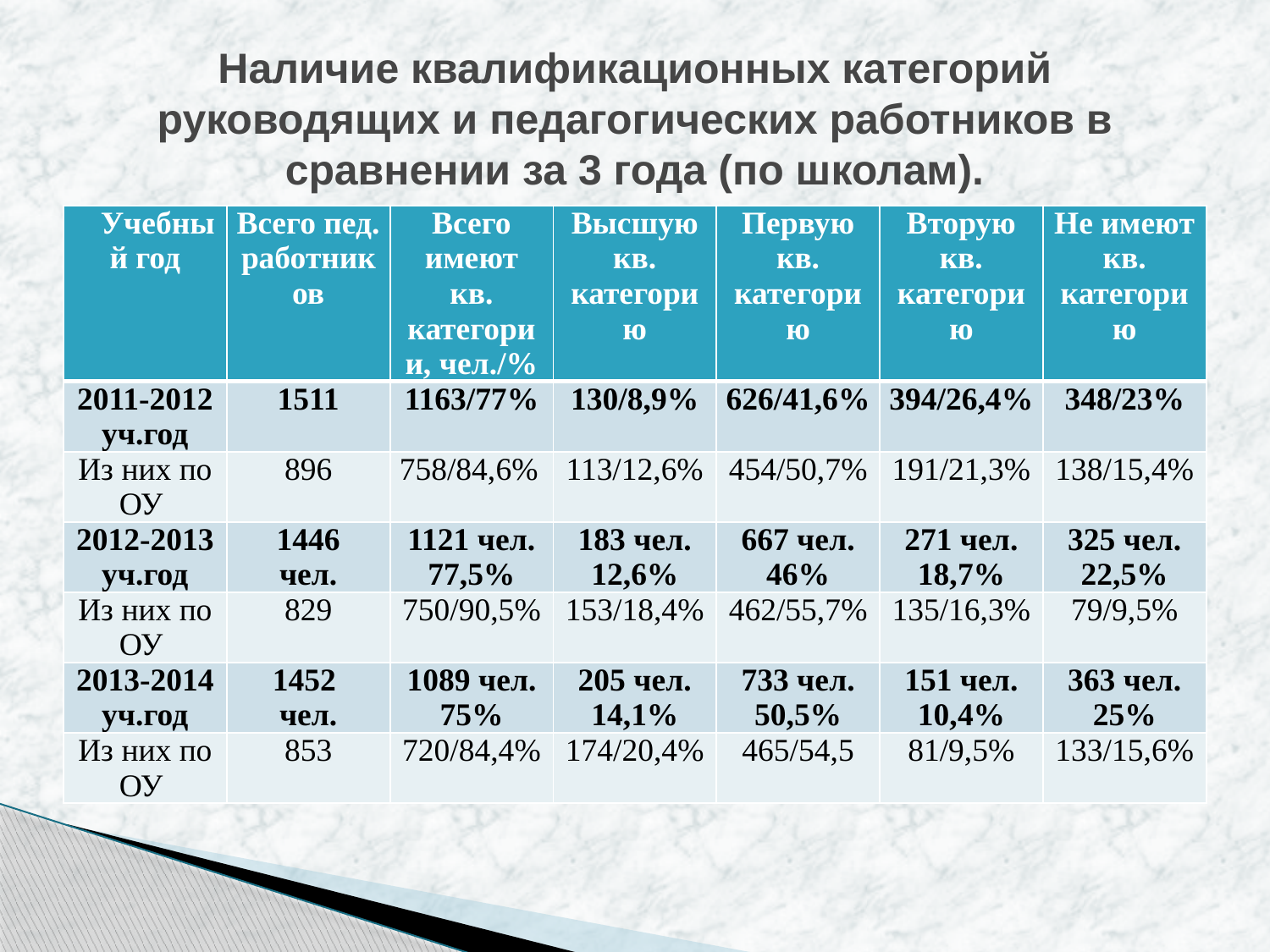

# Наличие квалификационных категорий руководящих и педагогических работников в сравнении за 3 года (по школам).
| Учебный год | Всего пед. работников | Всего имеют кв. категории, чел./% | Высшую кв. категорию | Первую кв. категорию | Вторую кв. категорию | Не имеют кв. категорию |
| --- | --- | --- | --- | --- | --- | --- |
| 2011-2012 уч.год | 1511 | 1163/77% | 130/8,9% | 626/41,6% | 394/26,4% | 348/23% |
| Из них по ОУ | 896 | 758/84,6% | 113/12,6% | 454/50,7% | 191/21,3% | 138/15,4% |
| 2012-2013 уч.год | 1446 чел. | 1121 чел. 77,5% | 183 чел. 12,6% | 667 чел. 46% | 271 чел. 18,7% | 325 чел. 22,5% |
| Из них по ОУ | 829 | 750/90,5% | 153/18,4% | 462/55,7% | 135/16,3% | 79/9,5% |
| 2013-2014 уч.год | 1452 чел. | 1089 чел. 75% | 205 чел. 14,1% | 733 чел. 50,5% | 151 чел. 10,4% | 363 чел. 25% |
| Из них по ОУ | 853 | 720/84,4% | 174/20,4% | 465/54,5 | 81/9,5% | 133/15,6% |